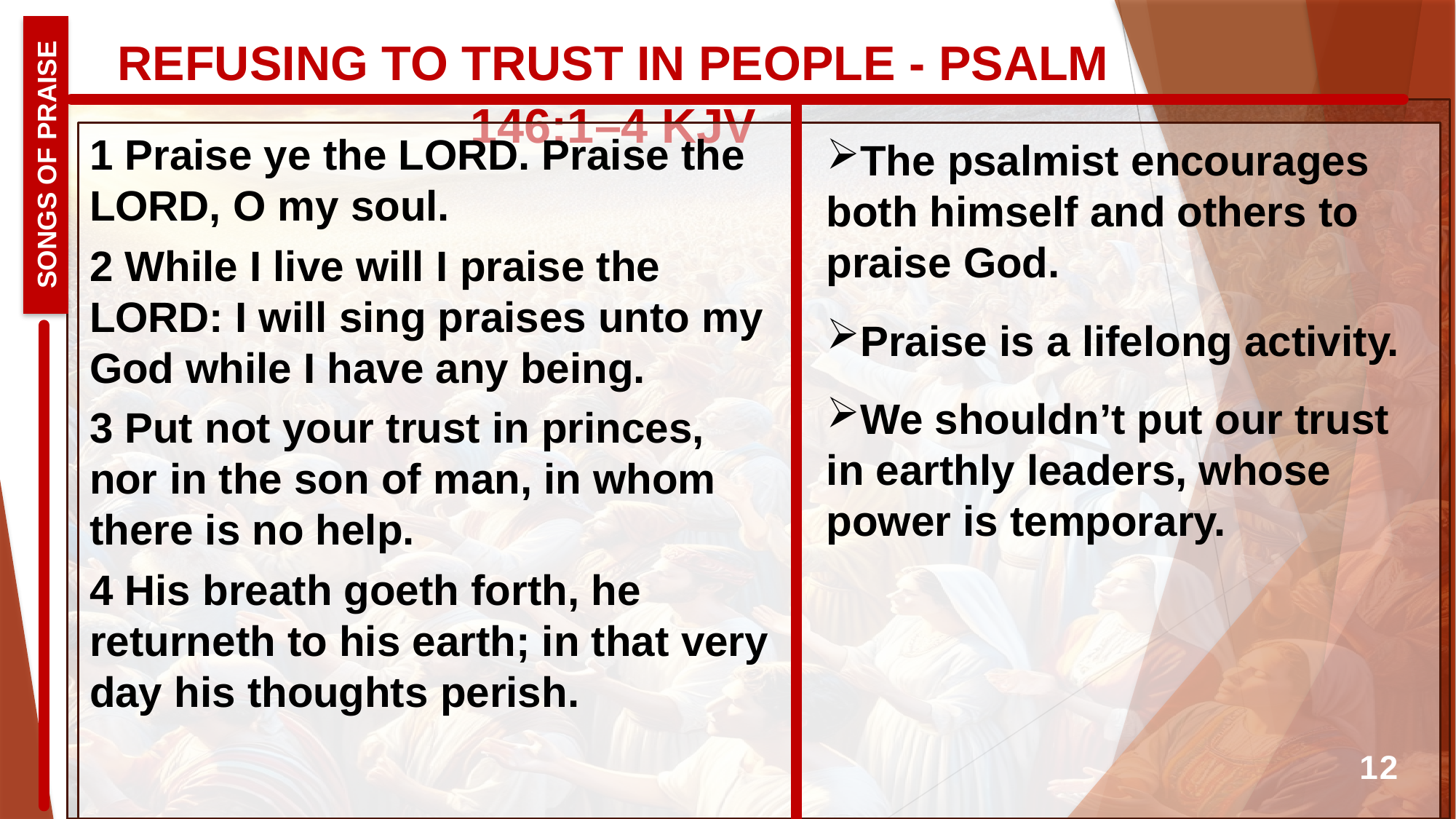

# Refusing to Trust in People - Psalm 146:1–4 KJV

1 Praise ye the LORD. Praise the LORD, O my soul.
2 While I live will I praise the LORD: I will sing praises unto my God while I have any being.
3 Put not your trust in princes, nor in the son of man, in whom there is no help.
4 His breath goeth forth, he returneth to his earth; in that very day his thoughts perish.
The psalmist encourages both himself and others to praise God.
Praise is a lifelong activity.
We shouldn’t put our trust in earthly leaders, whose power is temporary.
Songs of Praise
12